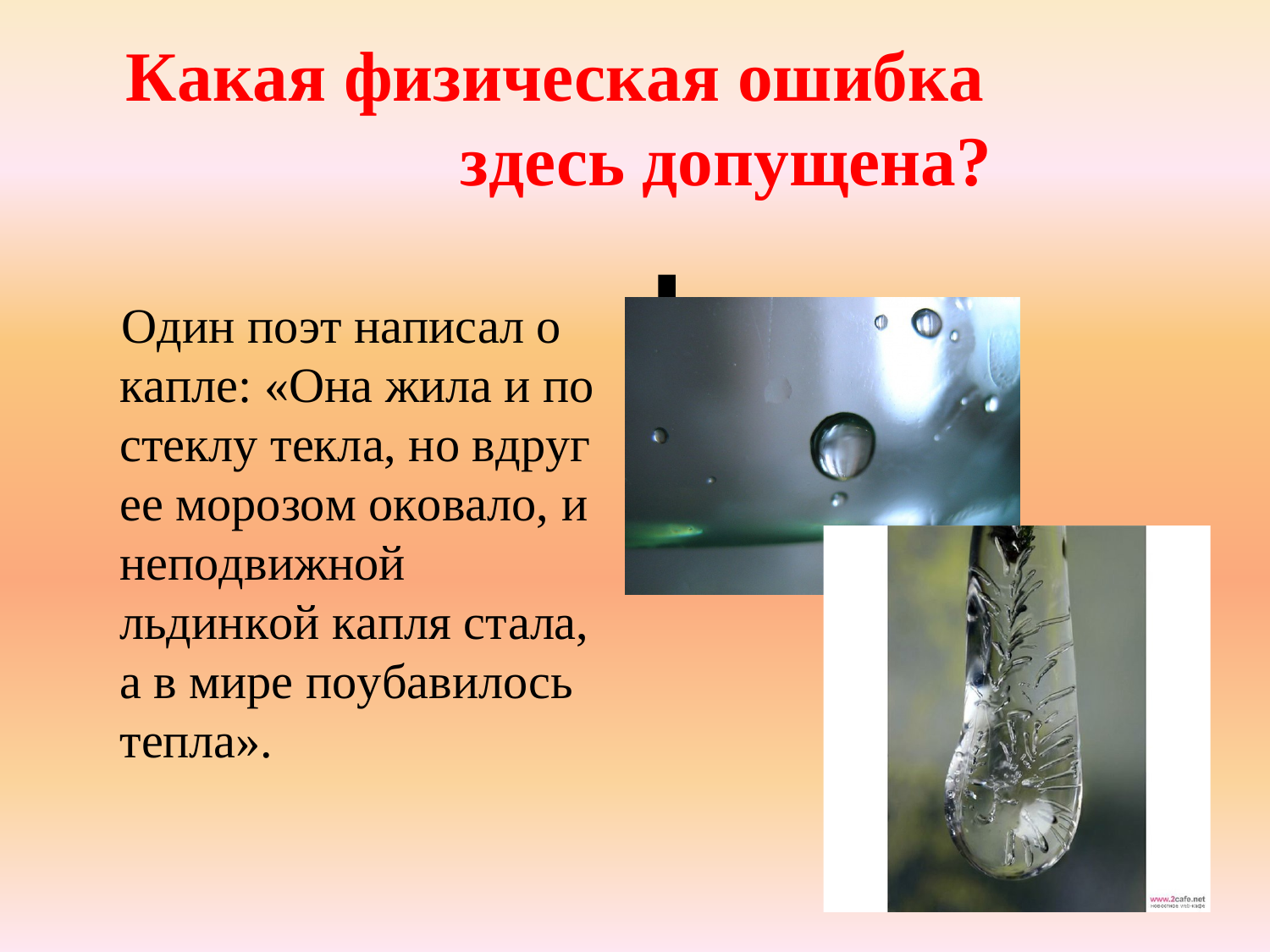

# Какая физическая ошибка здесь допущена?

Один поэт написал о капле: «Она жила и по стеклу текла, но вдруг ее морозом оковало, и неподвижной льдинкой капля стала, а в мире поубавилось тепла».